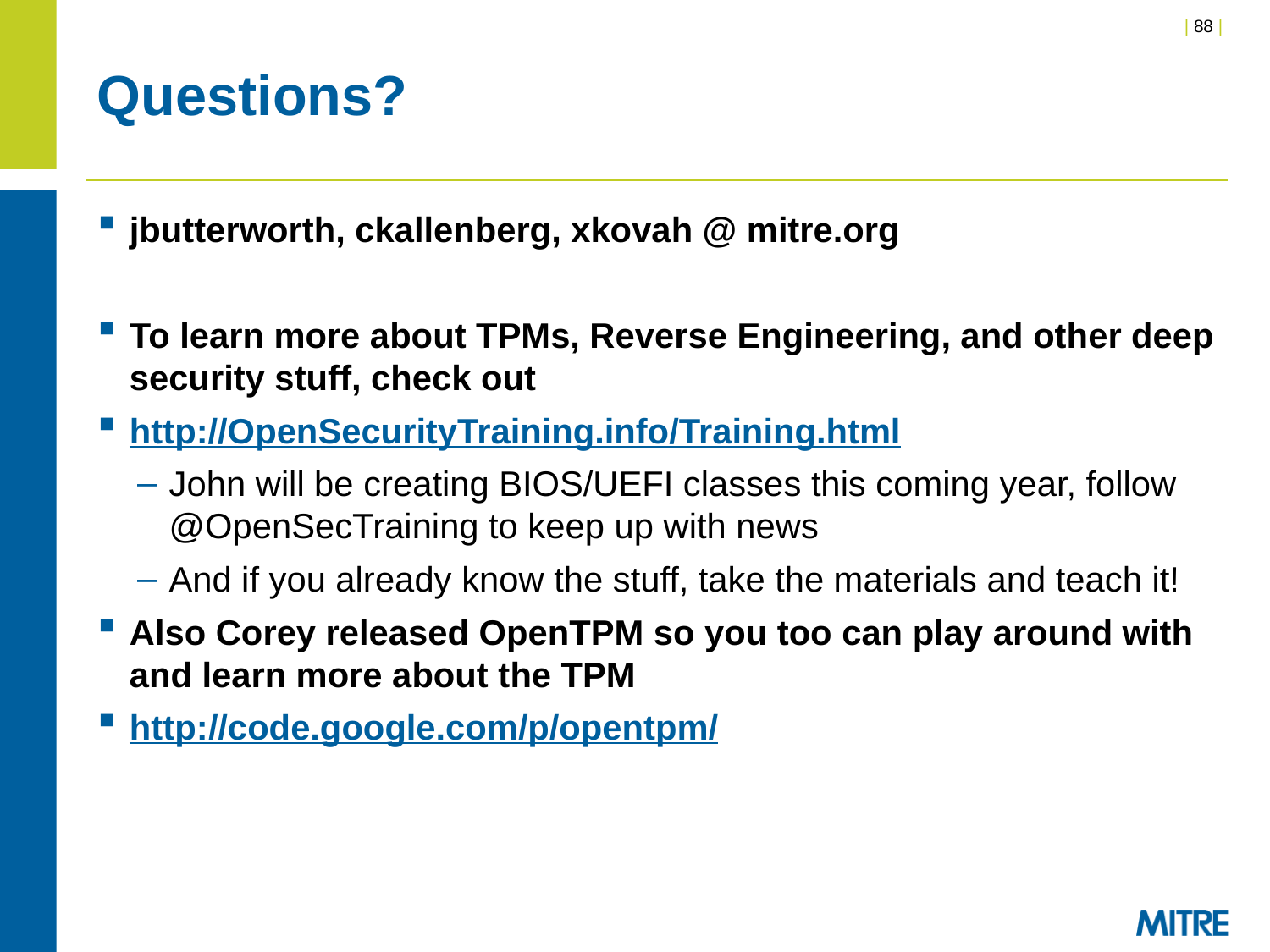

# Questions?
jbutterworth, ckallenberg, xkovah @ mitre.org

To learn more about TPMs, Reverse Engineering, and other deep security stuff, check out
http://OpenSecurityTraining.info/Training.html
John will be creating BIOS/UEFI classes this coming year, follow @OpenSecTraining to keep up with news
And if you already know the stuff, take the materials and teach it!
Also Corey released OpenTPM so you too can play around with and learn more about the TPM
http://code.google.com/p/opentpm/